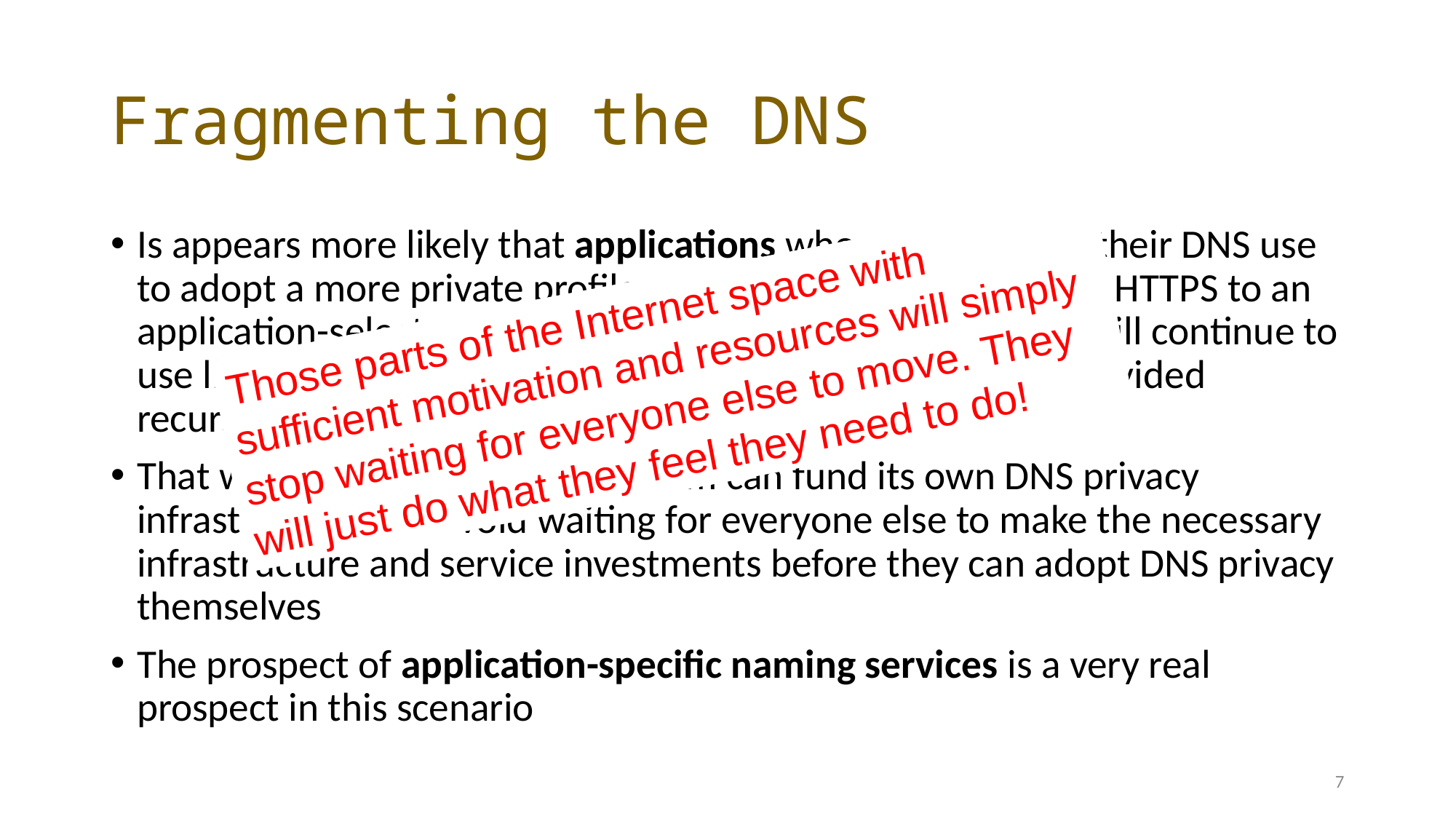

# Fragmenting the DNS
Is appears more likely that applications who want to tailor their DNS use to adopt a more private profile will hive off to use DNS over HTTPS to an application-selected DNS service, while the platform itself will continue to use libraries that will default to DNS over UDP to the ISP-provided recursive DNS resolver
That way the application ecosystem can fund its own DNS privacy infrastructure and avoid waiting for everyone else to make the necessary infrastructure and service investments before they can adopt DNS privacy themselves
The prospect of application-specific naming services is a very real prospect in this scenario
Those parts of the Internet space with sufficient motivation and resources will simply stop waiting for everyone else to move. They will just do what they feel they need to do!
7